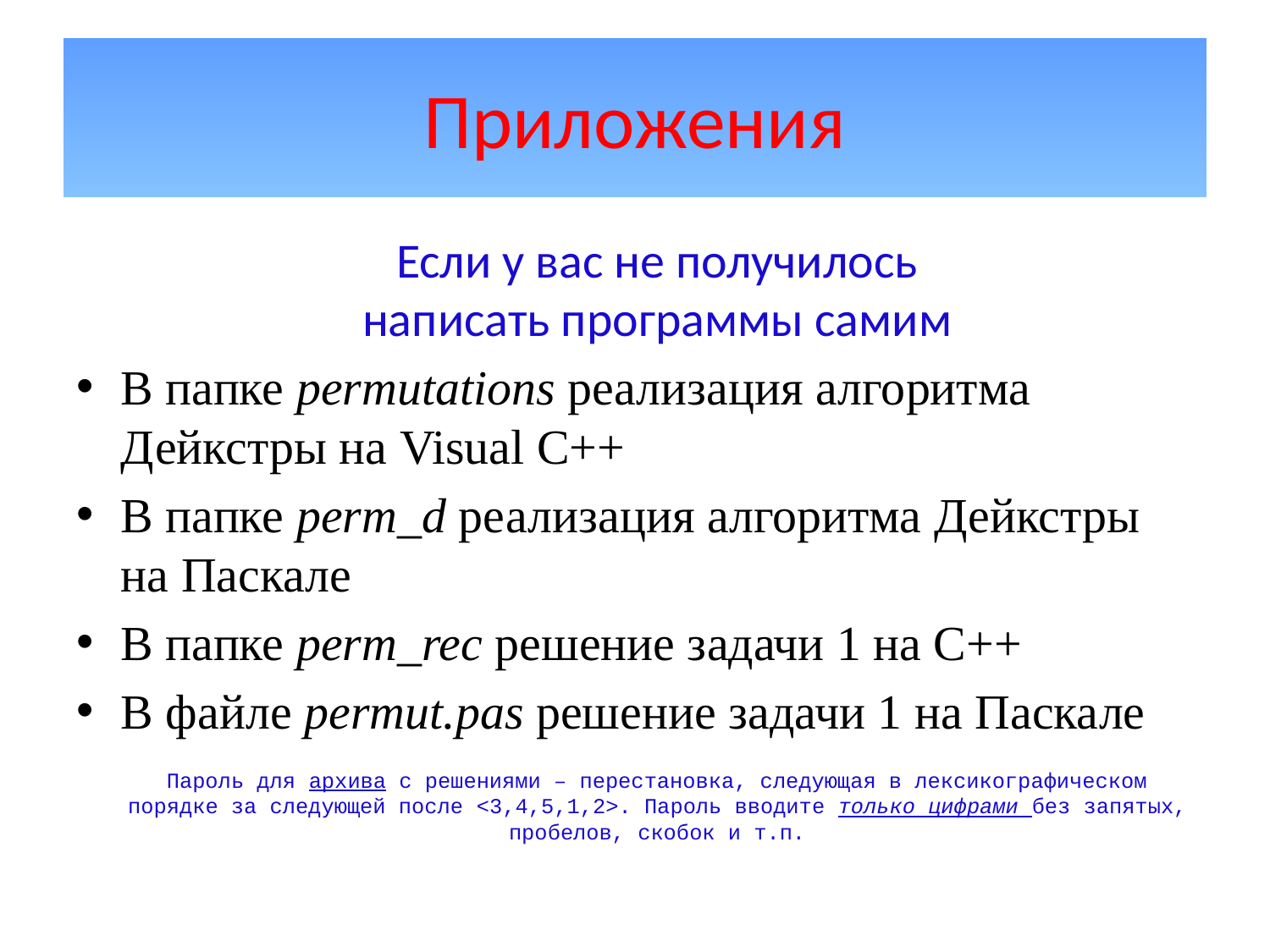

# Приложения
Если у вас не получилось
написать программы самим
В папке permutations реализация алгоритма Дейкстры на Visual C++
В папке perm_d реализация алгоритма Дейкстры на Паскале
В папке perm_rec решение задачи 1 на С++
В файле permut.pas решение задачи 1 на Паскале
Пароль для архива с решениями – перестановка, следующая в лексикографическом порядке за следующей после <3,4,5,1,2>. Пароль вводите только цифрами без запятых, пробелов, скобок и т.п.